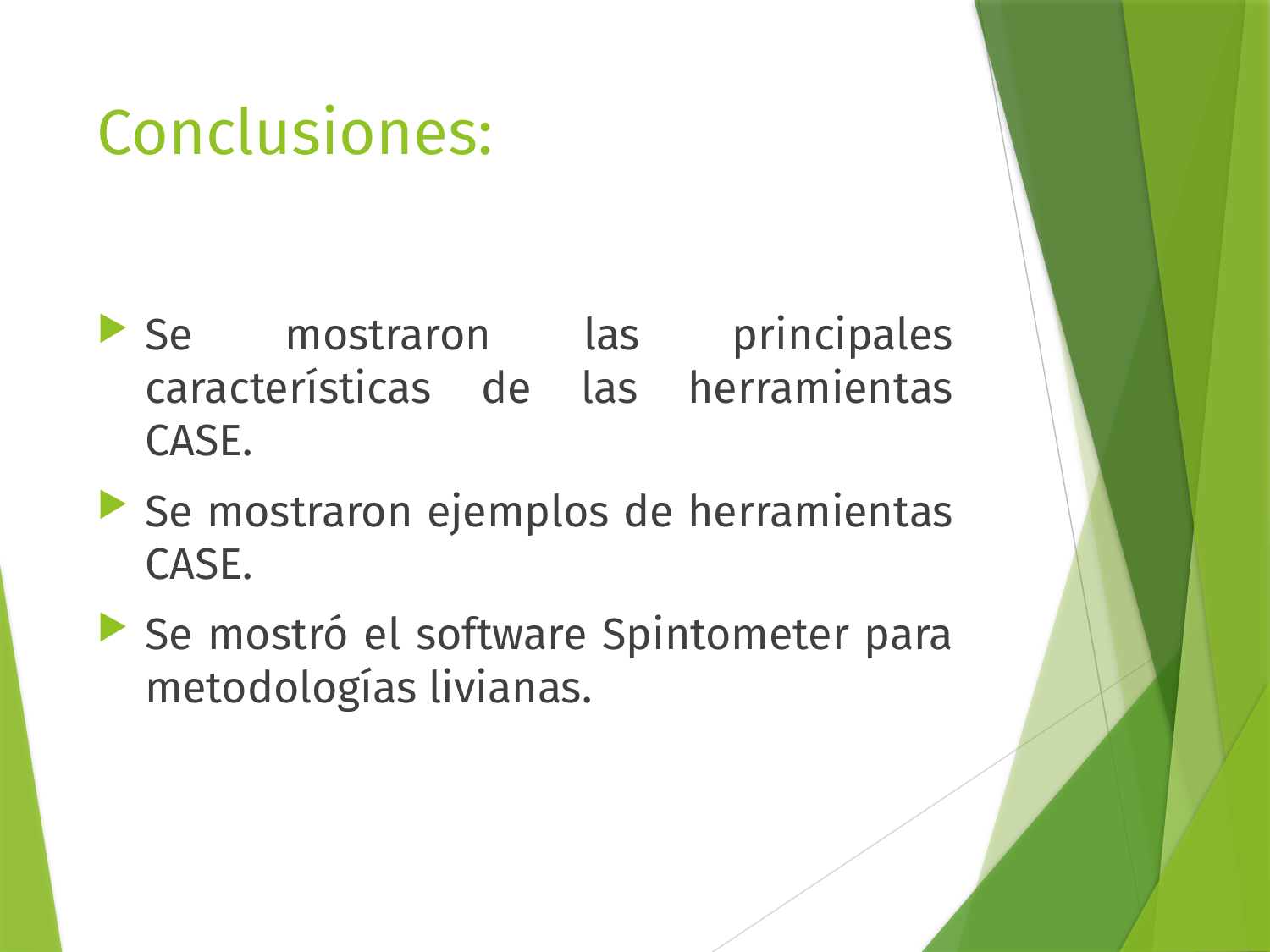

# Conclusiones:
Se mostraron las principales características de las herramientas CASE.
Se mostraron ejemplos de herramientas CASE.
Se mostró el software Spintometer para metodologías livianas.